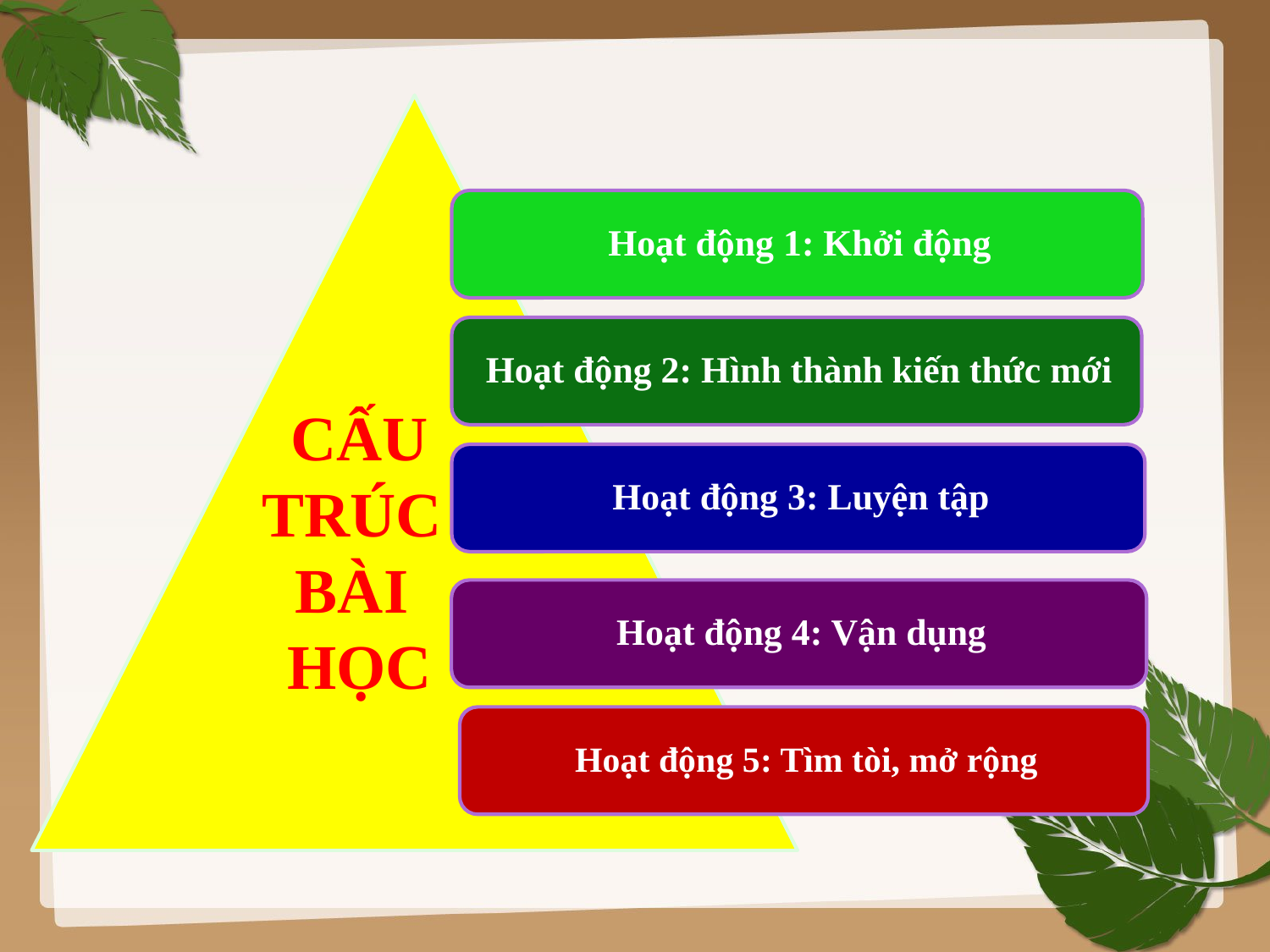

Hoạt động 1: Khởi động
Hoạt động 2: Hình thành kiến thức mới
Hoạt động 3: Luyện tập
Hoạt động 4: Vận dụng
Hoạt động 5: Tìm tòi, mở rộng
CẤU TRÚC
BÀI
HỌC